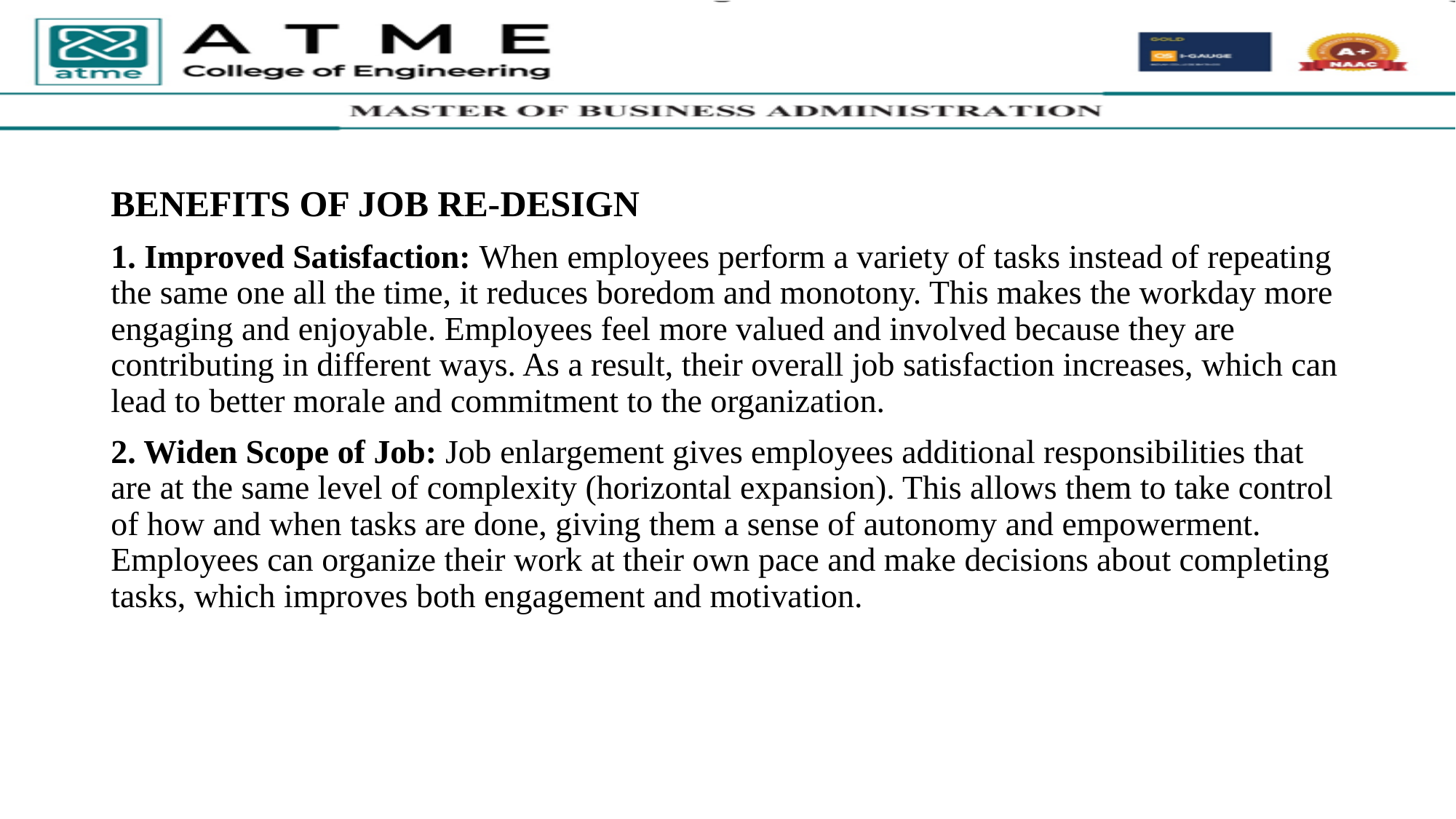

BENEFITS OF JOB RE-DESIGN
1. Improved Satisfaction: When employees perform a variety of tasks instead of repeating the same one all the time, it reduces boredom and monotony. This makes the workday more engaging and enjoyable. Employees feel more valued and involved because they are contributing in different ways. As a result, their overall job satisfaction increases, which can lead to better morale and commitment to the organization.
2. Widen Scope of Job: Job enlargement gives employees additional responsibilities that are at the same level of complexity (horizontal expansion). This allows them to take control of how and when tasks are done, giving them a sense of autonomy and empowerment. Employees can organize their work at their own pace and make decisions about completing tasks, which improves both engagement and motivation.